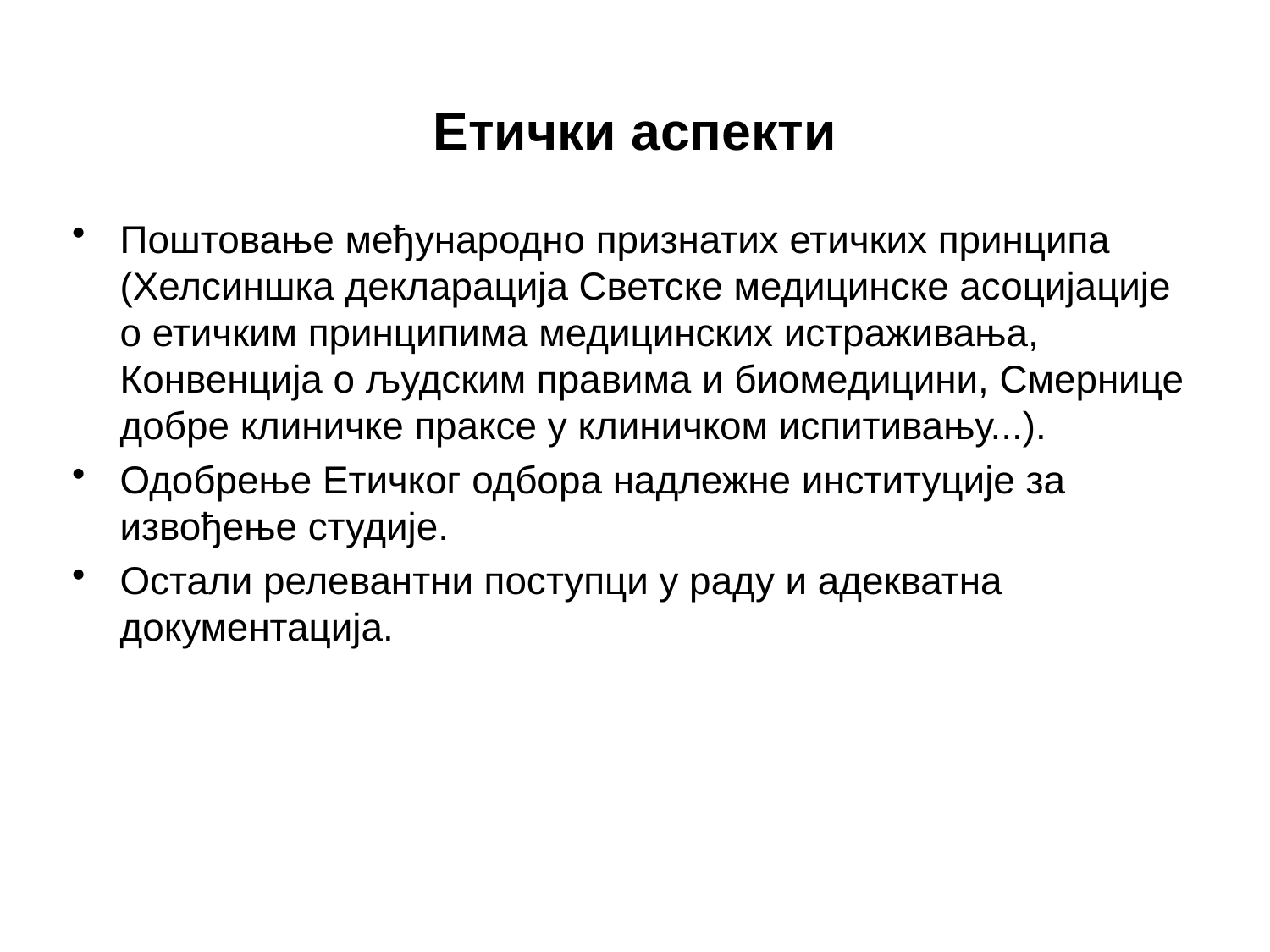

# Етички аспекти
Поштовање међународно признатих етичких принципа (Хелсиншка декларација Светске медицинске асоцијације о етичким принципима медицинских истраживања, Конвенција о људским правима и биомедицини, Смернице добре клиничке праксе у клиничком испитивању...).
Одобрење Етичког одбора надлежне институције за извођење студије.
Остали релевантни поступци у раду и адекватна документација.